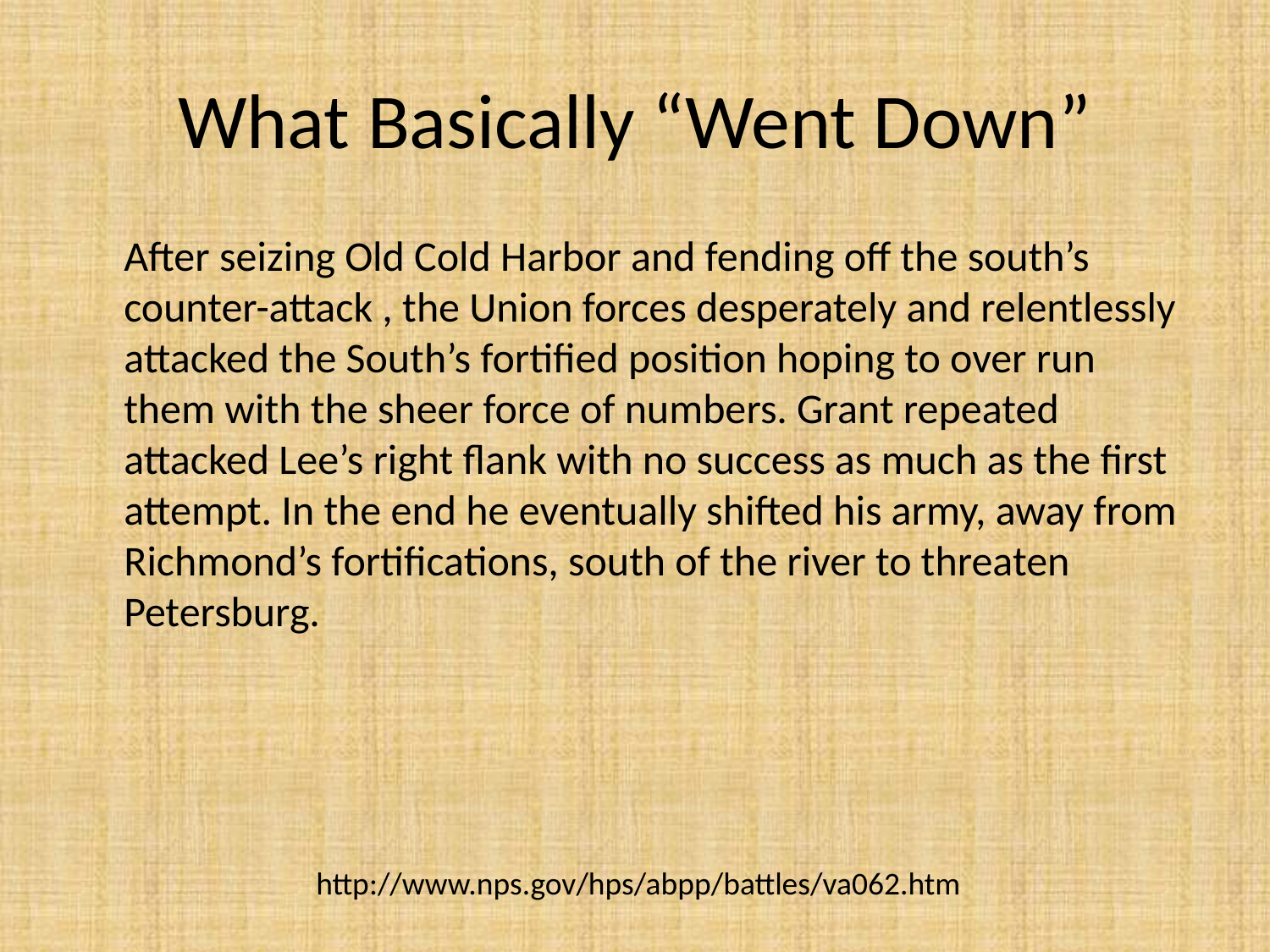

# What Basically “Went Down”
     After seizing Old Cold Harbor and fending off the south’s counter-attack , the Union forces desperately and relentlessly attacked the South’s fortified position hoping to over run them with the sheer force of numbers. Grant repeated attacked Lee’s right flank with no success as much as the first attempt. In the end he eventually shifted his army, away from Richmond’s fortifications, south of the river to threaten Petersburg.
 http://www.nps.gov/hps/abpp/battles/va062.htm